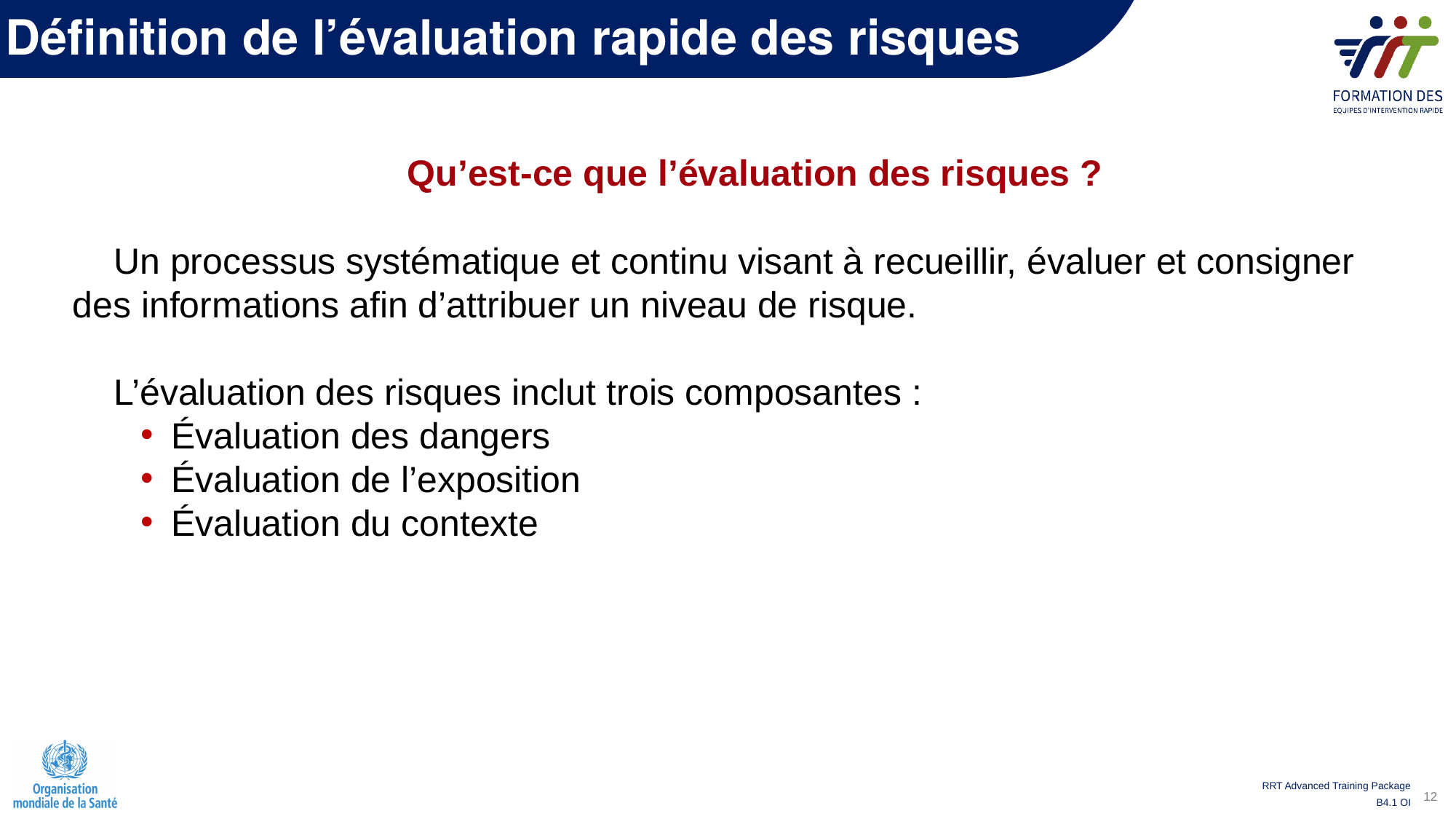

Définition de l’évaluation rapide des risques
Qu’est-ce que l’évaluation des risques ?

Un processus systématique et continu visant à recueillir, évaluer et consigner des informations afin d’attribuer un niveau de risque.

L’évaluation des risques inclut trois composantes :
Évaluation des dangers
Évaluation de l’exposition
Évaluation du contexte